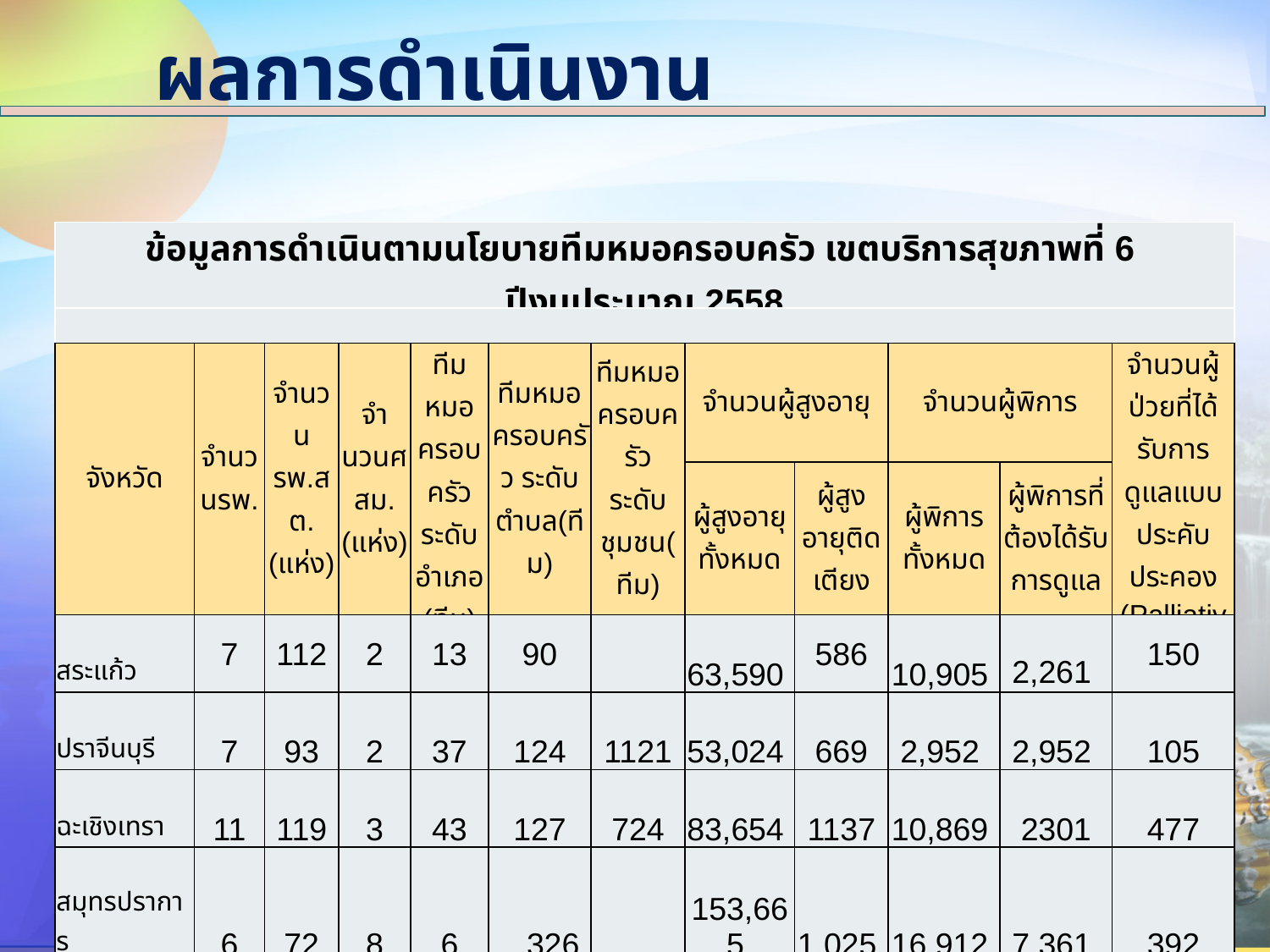

ผลการดำเนินงาน

| ข้อมูลการดำเนินตามนโยบายทีมหมอครอบครัว เขตบริการสุขภาพที่ 6 ปีงบประมาณ 2558 |  |  |  |  |  |  |  |  |  |  |  |
| --- | --- | --- | --- | --- | --- | --- | --- | --- | --- | --- | --- |
|  |  |  |  |  |  |  |  |  |  |  |  |
| จังหวัด | จำนวนรพ. | จำนวนรพ.สต.(แห่ง) | จำนวนศสม.(แห่ง) | ทีมหมอครอบครัวระดับอำเภอ(ทีม) | ทีมหมอครอบครัว ระดับตำบล(ทีม) | ทีมหมอครอบครัว ระดับชุมชน(ทีม) | จำนวนผู้สูงอายุ |  | จำนวนผู้พิการ |  | จำนวนผู้ป่วยที่ได้รับการดูแลแบบประคับประคอง (Palliative care) |
|  |  |  |  |  |  |  | ผู้สูงอายุทั้งหมด | ผู้สูงอายุติดเตียง | ผู้พิการทั้งหมด | ผู้พิการที่ต้องได้รับการดูแล |  |
| สระแก้ว | 7 | 112 | 2 | 13 | 90 |  | 63,590 | 586 | 10,905 | 2,261 | 150 |
| ปราจีนบุรี | 7 | 93 | 2 | 37 | 124 | 1121 | 53,024 | 669 | 2,952 | 2,952 | 105 |
| ฉะเชิงเทรา | 11 | 119 | 3 | 43 | 127 | 724 | 83,654 | 1137 | 10,869 | 2301 | 477 |
| สมุทรปราการ | 6 | 72 | 8 | 6 | 326 |  | 153,665 | 1,025 | 16,912 | 7,361 | 392 |
| ชลบุรี | 12 | 119 | 7 | 34 | 119 | 12 | 159,884 | 1,351 | 10,508 | 5,308 | 306 |
| ระยอง | 9 | 95 | 3 | 25 | 109 | 504 | 57,808 | 1082 | 5,148 | 2537 | 352 |
| จันทบุรี | 10 | 105 | 12 | 10 | 326 |  | 75,905 | 1050 | 7,499 | 2,379 | 619 |
| ตราด | 7 | 66 | 1 | 15 | 215 | 261 | 26,519 | 305 | 4,200 | 288 | 121 |
| รวม | 69 | 781 | 38 | 183 | 1,436 | 2,622 | 674,049 | 7,205 | 68,993 | 25,387 | 2,522 |